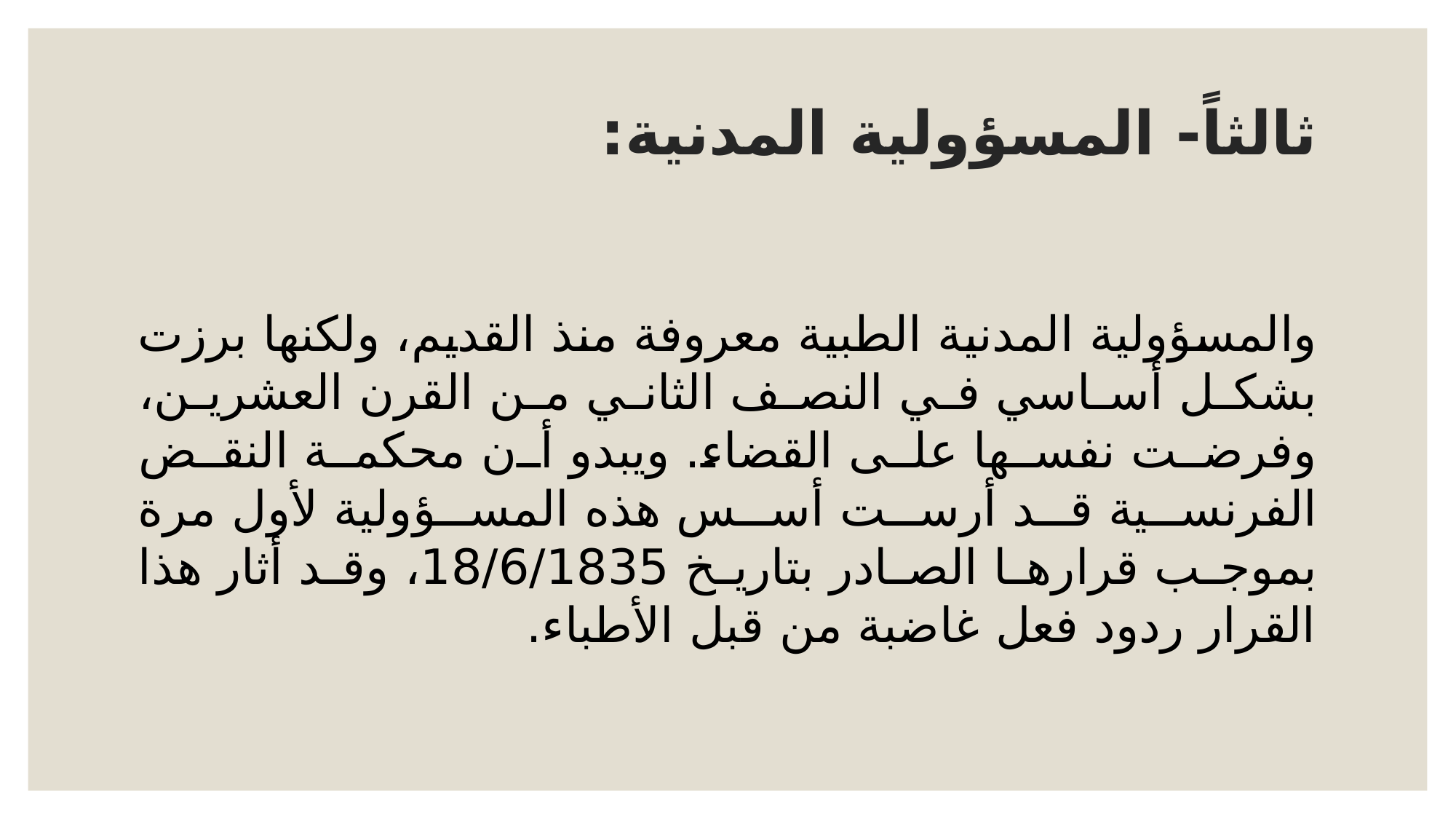

# ثالثاً- المسؤولية المدنية:

والمسؤولية المدنية الطبية معروفة منذ القديم، ولكنها برزت بشكل أساسي في النصف الثاني من القرن العشرين، وفرضت نفسها على القضاء. ويبدو أن محكمة النقض الفرنسية قد أرست أسس هذه المسؤولية لأول مرة بموجب قرارها الصادر بتاريخ 18/6/1835، وقد أثار هذا القرار ردود فعل غاضبة من قبل الأطباء.